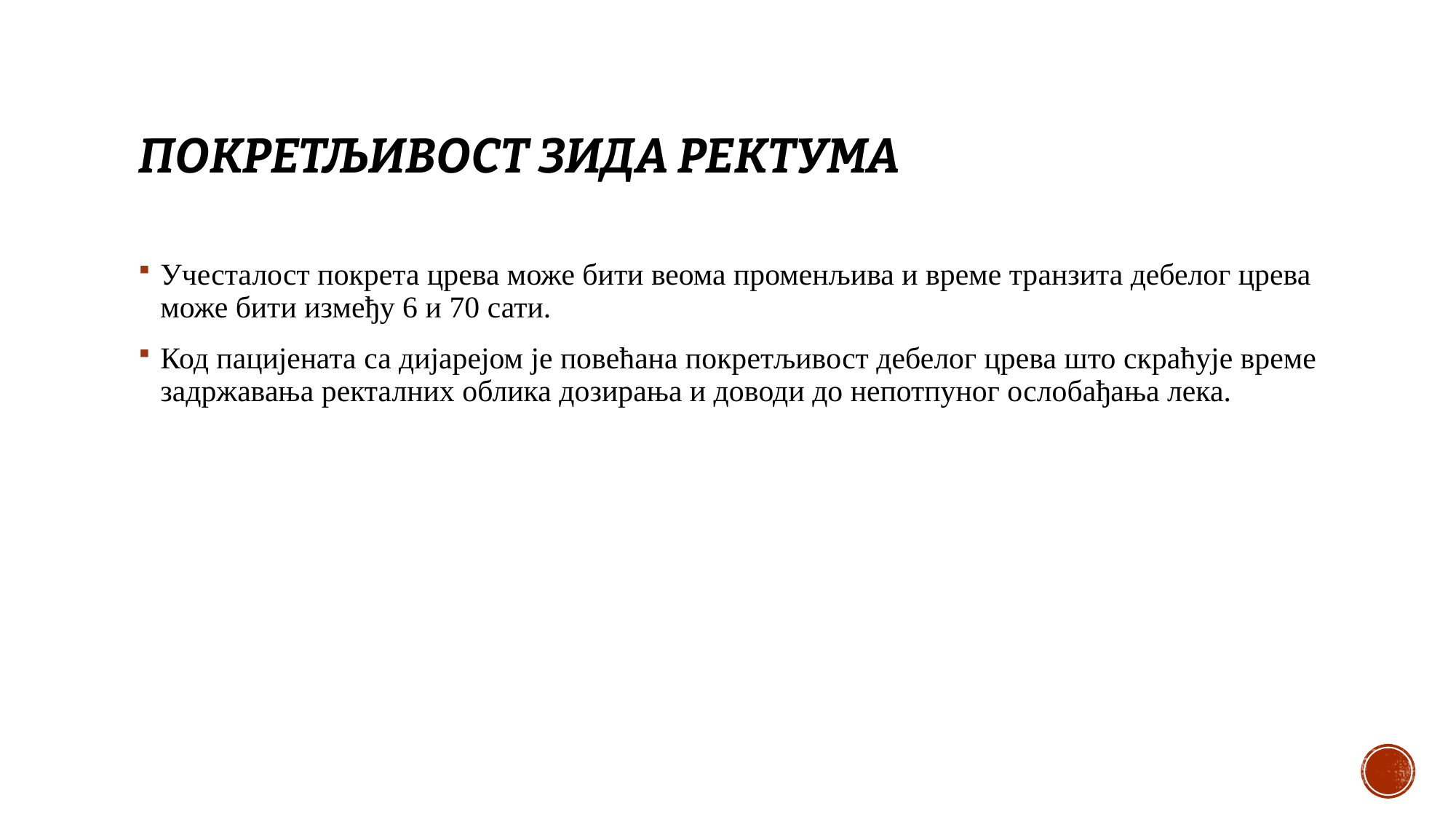

# Покретљивост зида ректума
Учесталост покрета црева може бити веома променљива и време транзита дебелог црева може бити између 6 и 70 сати.
Код пацијената са дијарејом је повећана покретљивост дебелог црева што скраћује време задржавања ректалних облика дозирања и доводи до непотпуног ослобађања лека.